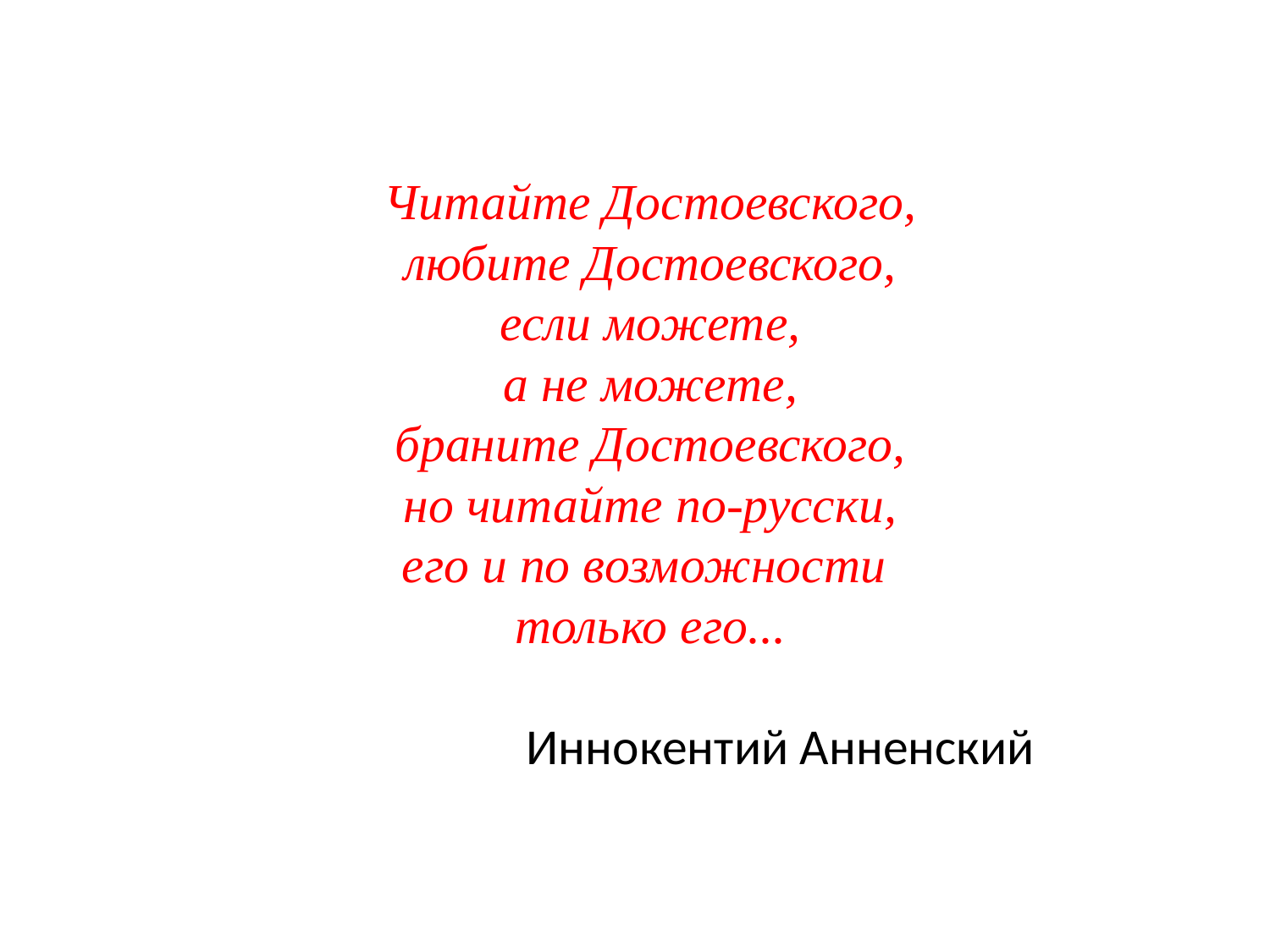

# Читайте Достоевского, любите Достоевского, если можете, а не можете, браните Достоевского, но читайте по-русски, его и по возможности только его... Иннокентий Анненский